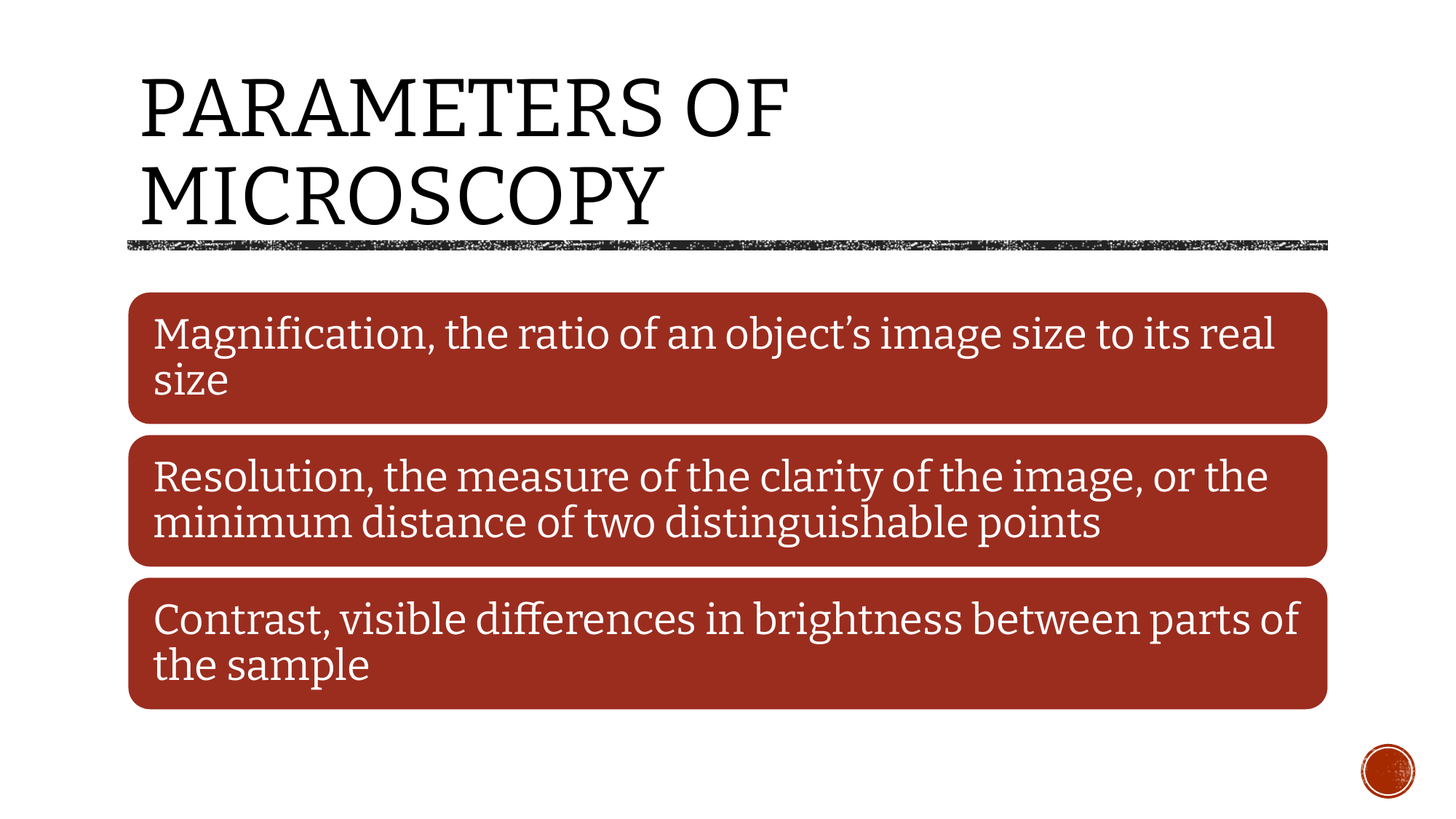

# Parameters of microscopy

Magnification, the ratio of an object’s image size to its real size
Resolution, the measure of the clarity of the image, or the minimum distance of two distinguishable points
Contrast, visible differences in brightness between parts of the sample